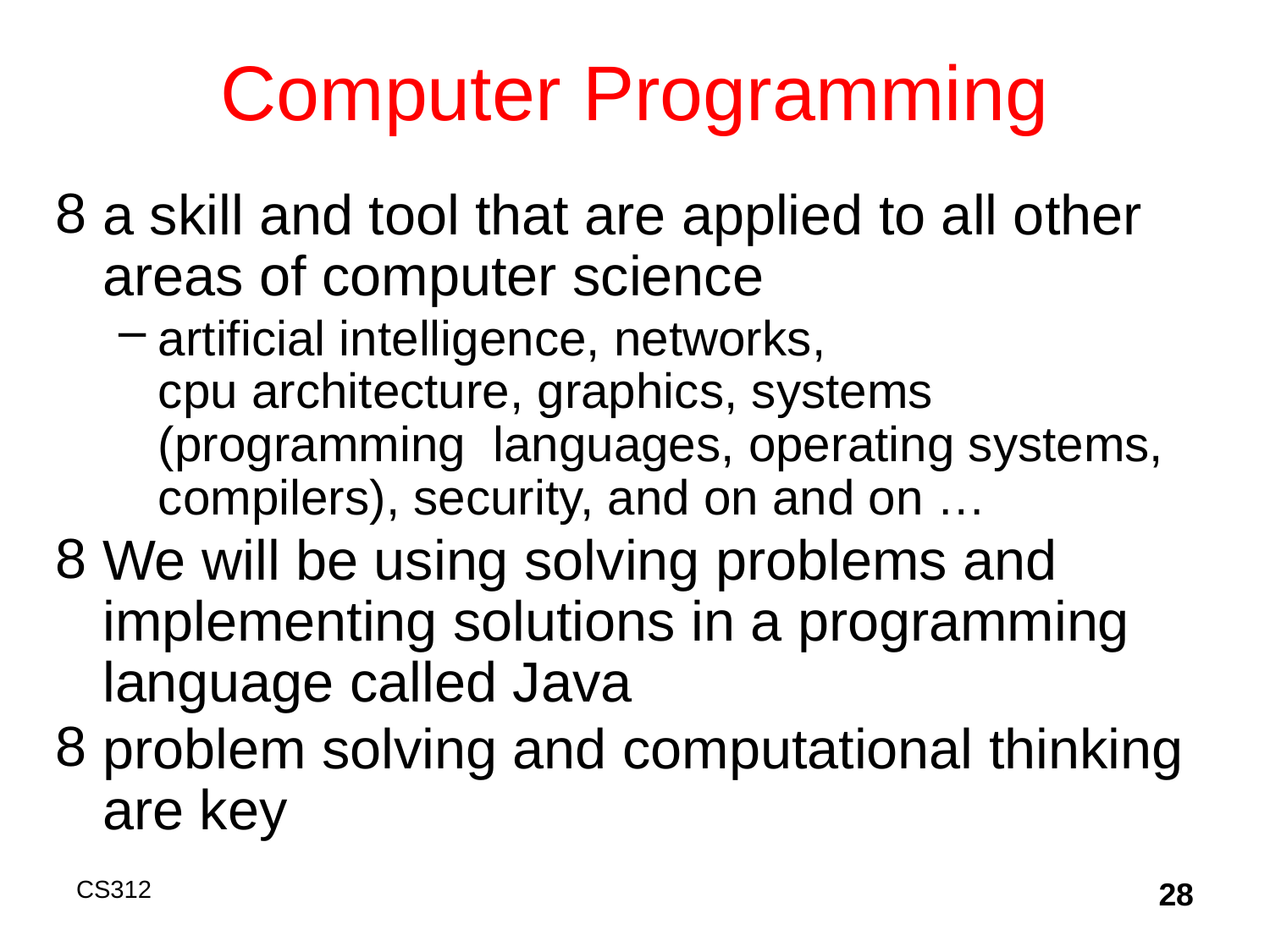

# Computer Programming
a skill and tool that are applied to all other areas of computer science
artificial intelligence, networks,
cpu architecture, graphics, systems (programming  languages, operating systems, compilers), security, and on and on …
We will be using solving problems and implementing solutions in a programming language called Java
problem solving and computational thinking are key
CS312
28